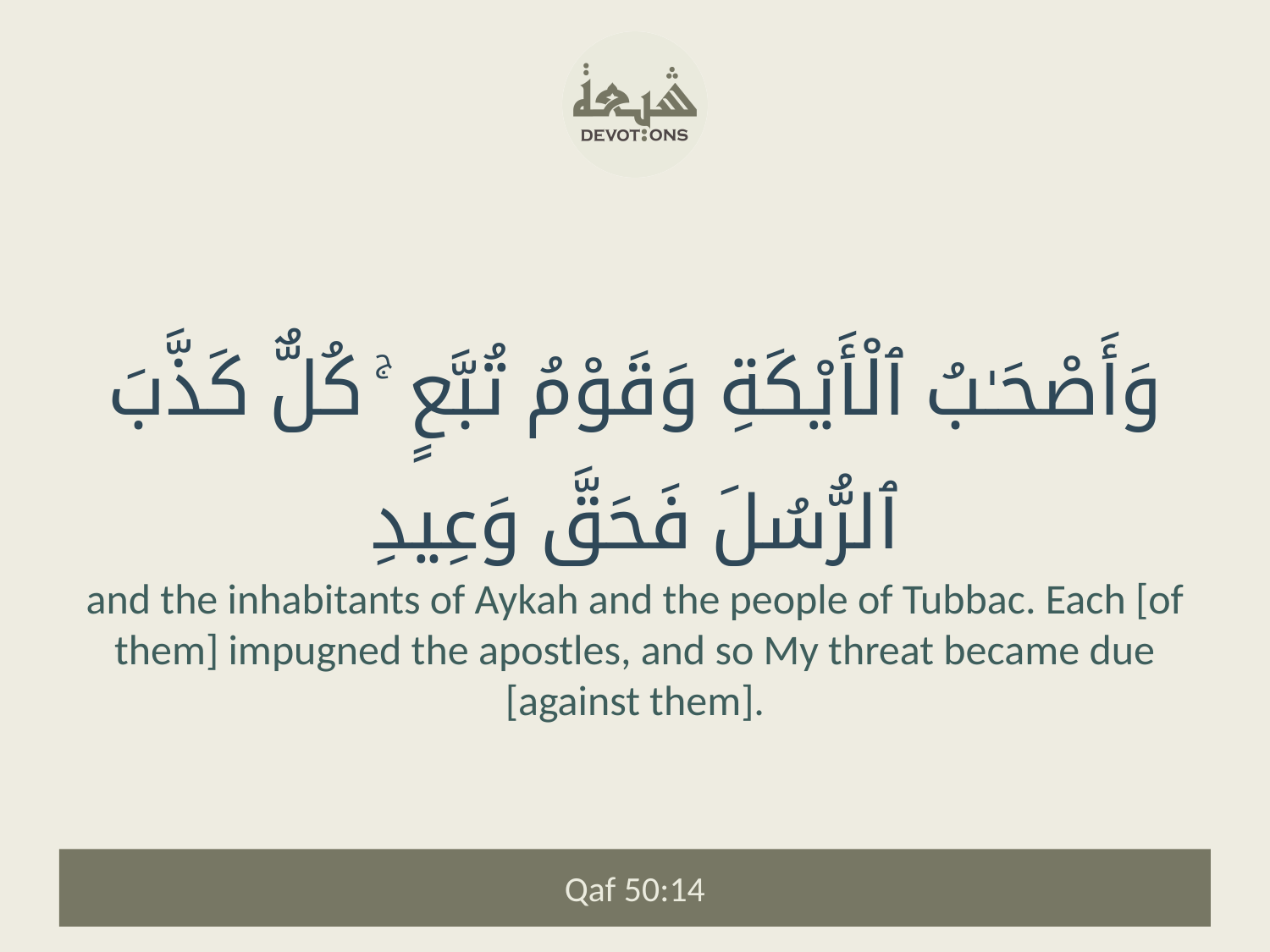

وَأَصْحَـٰبُ ٱلْأَيْكَةِ وَقَوْمُ تُبَّعٍ ۚ كُلٌّ كَذَّبَ ٱلرُّسُلَ فَحَقَّ وَعِيدِ
and the inhabitants of Aykah and the people of Tubbac. Each [of them] impugned the apostles, and so My threat became due [against them].
Qaf 50:14